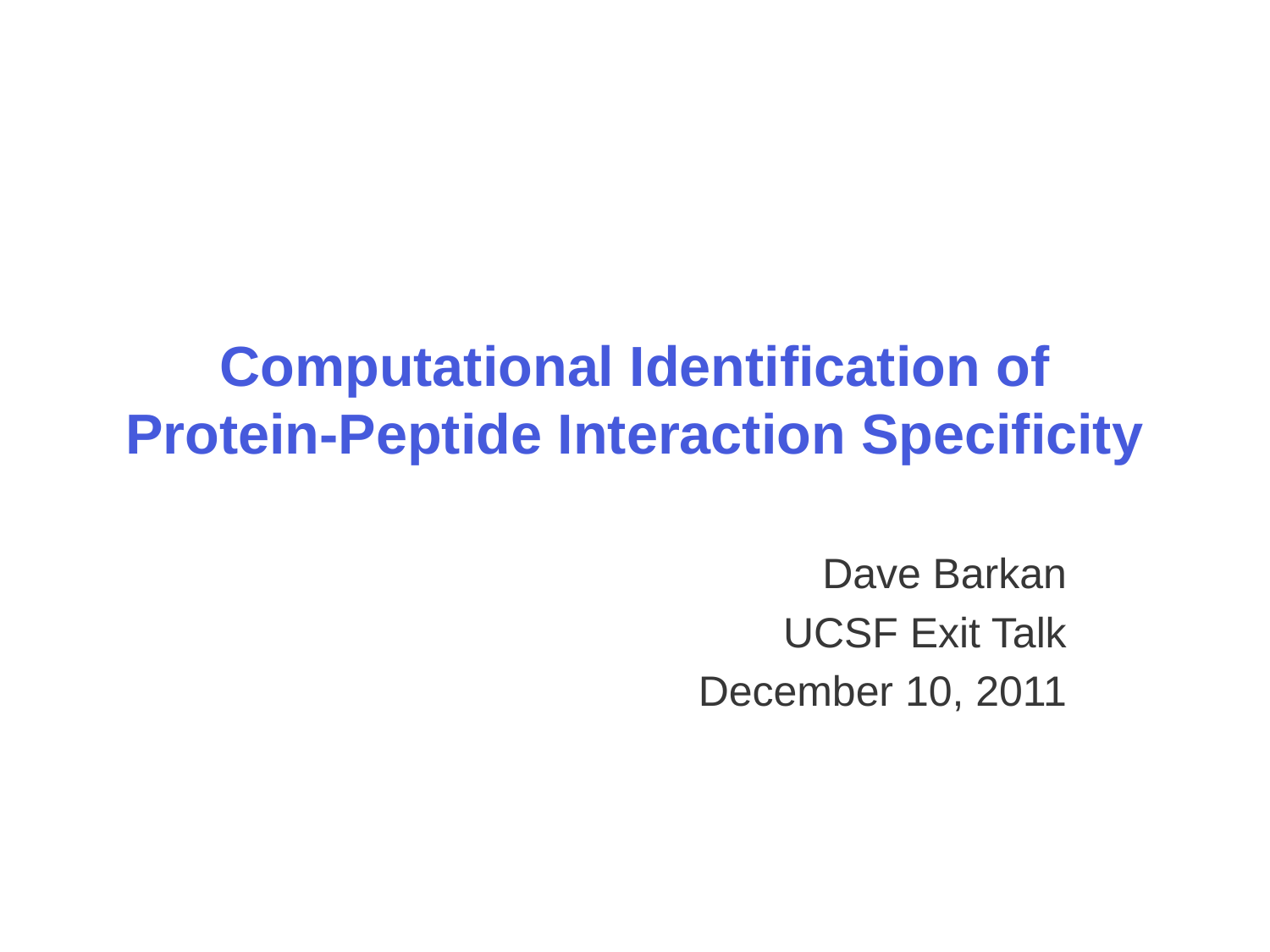

# Computational Identification of Protein-Peptide Interaction Specificity
	Dave Barkan
UCSF Exit Talk
December 10, 2011